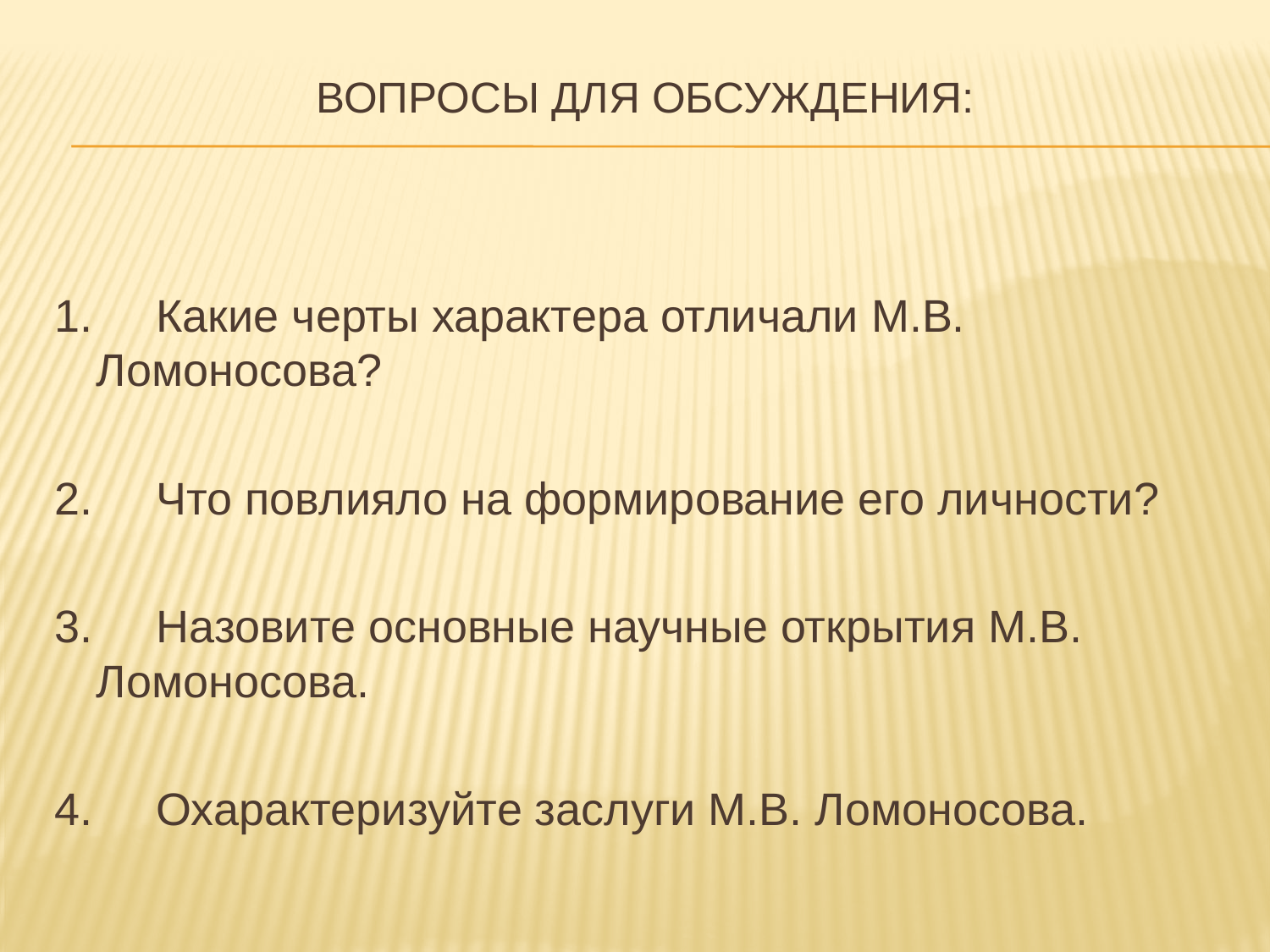

# Вопросы для обсуждения:

1.     Какие черты характера отличали М.В. Ломоносова?

2.     Что повлияло на формирование его личности?

3.     Назовите основные научные открытия М.В. Ломоносова.

4.     Охарактеризуйте заслуги М.В. Ломоносова.